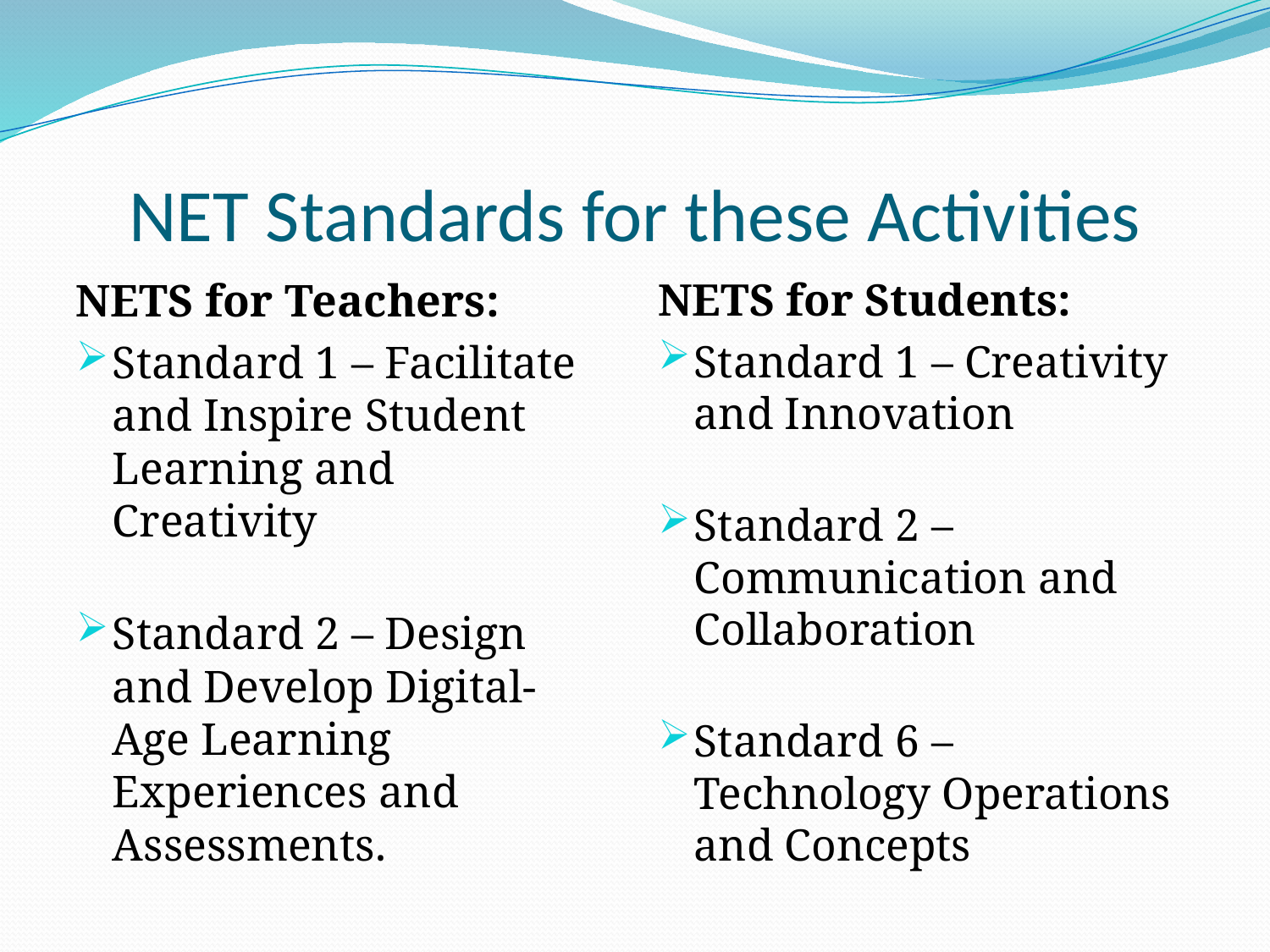

# NET Standards for these Activities
NETS for Teachers:
Standard 1 – Facilitate and Inspire Student Learning and Creativity
Standard 2 – Design and Develop Digital-Age Learning Experiences and Assessments.
NETS for Students:
Standard 1 – Creativity and Innovation
Standard 2 – Communication and Collaboration
Standard 6 – Technology Operations and Concepts